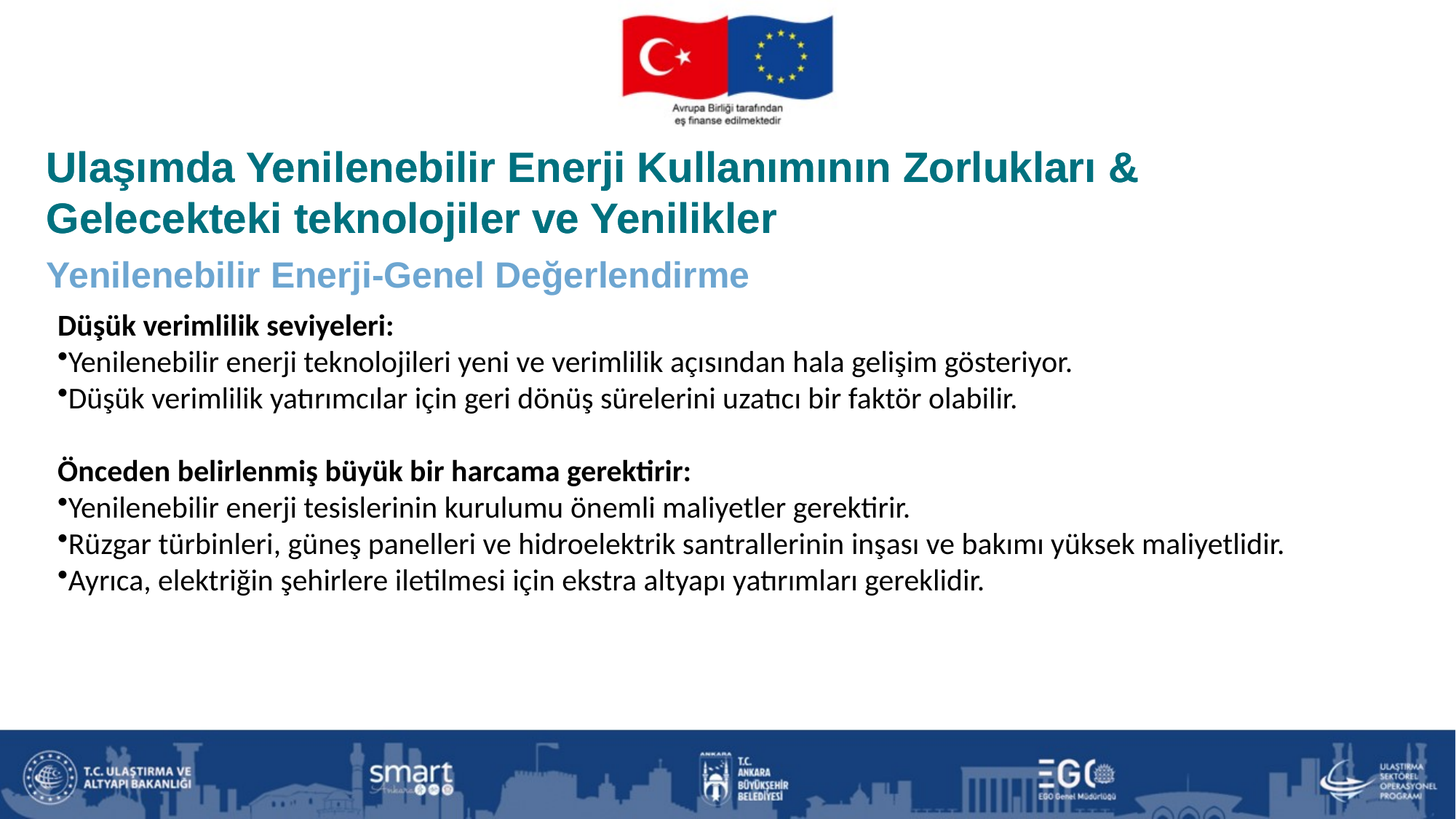

Ulaşımda Yenilenebilir Enerji Kullanımının Zorlukları & Gelecekteki teknolojiler ve Yenilikler
Yenilenebilir Enerji-Genel Değerlendirme

Ulaşımda Yenilenebilir Enerji Kullanımının Zorlukları & Gelecekteki teknolojiler ve Yenilikler
Düşük verimlilik seviyeleri:
Yenilenebilir enerji teknolojileri yeni ve verimlilik açısından hala gelişim gösteriyor.
Düşük verimlilik yatırımcılar için geri dönüş sürelerini uzatıcı bir faktör olabilir.

Önceden belirlenmiş büyük bir harcama gerektirir:
Yenilenebilir enerji tesislerinin kurulumu önemli maliyetler gerektirir.
Rüzgar türbinleri, güneş panelleri ve hidroelektrik santrallerinin inşası ve bakımı yüksek maliyetlidir.
Ayrıca, elektriğin şehirlere iletilmesi için ekstra altyapı yatırımları gereklidir.